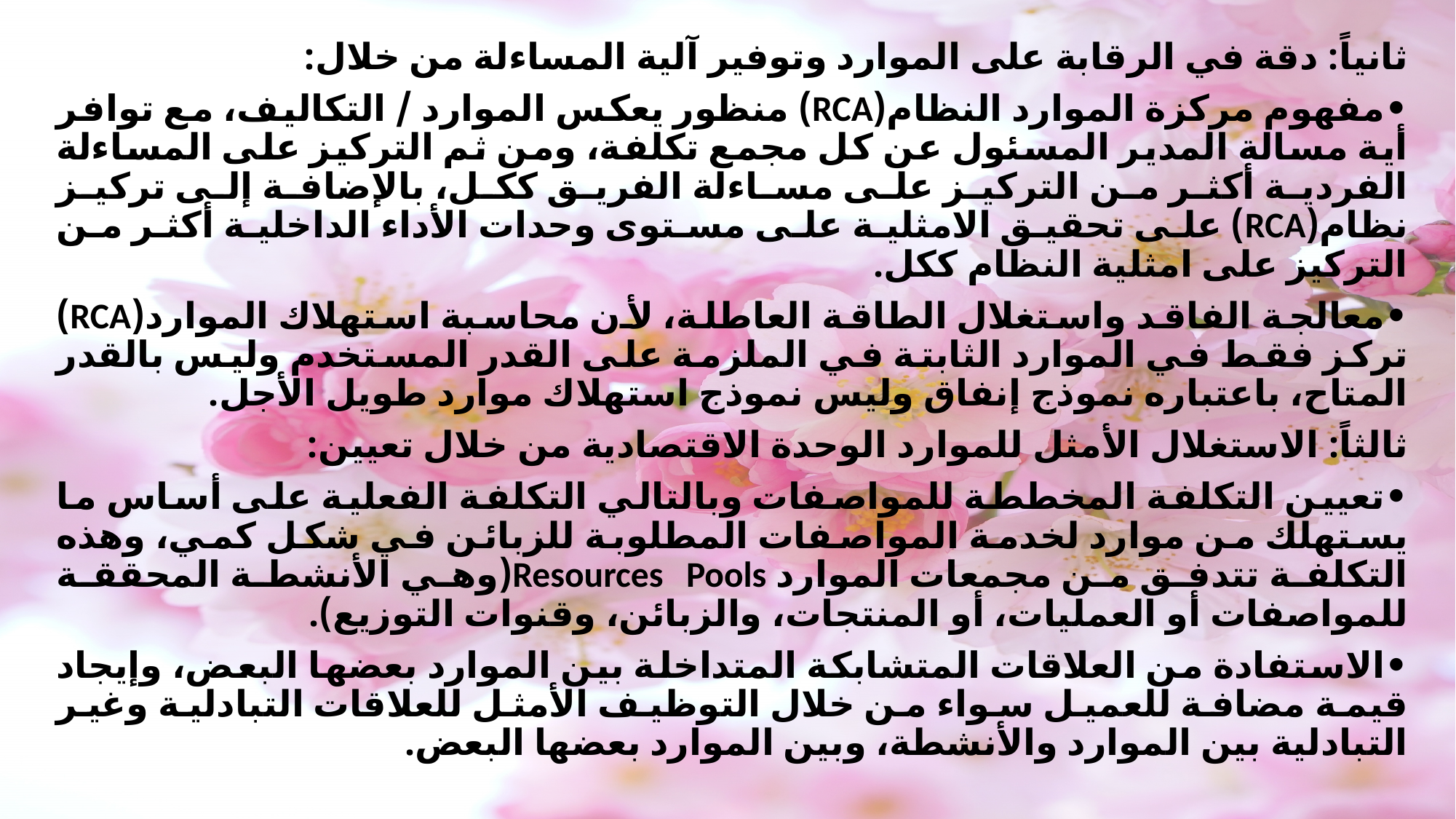

ثانياً: دقة في الرقابة على الموارد وتوفير آلية المساءلة من خلال:
•مفهوم مركزة الموارد النظام(RCA) منظور يعكس الموارد / التكاليف، مع توافر أية مسالة المدير المسئول عن كل مجمع تكلفة، ومن ثم التركيز على المساءلة الفردية أكثر من التركيز على مساءلة الفريق ككل، بالإضافة إلى تركيز نظام(RCA) على تحقيق الامثلية على مستوى وحدات الأداء الداخلية أكثر من التركيز على امثلية النظام ككل.
•معالجة الفاقد واستغلال الطاقة العاطلة، لأن محاسبة استهلاك الموارد(RCA) تركز فقط في الموارد الثابتة في الملزمة على القدر المستخدم وليس بالقدر المتاح، باعتباره نموذج إنفاق وليس نموذج استهلاك موارد طويل الأجل.
ثالثاً: الاستغلال الأمثل للموارد الوحدة الاقتصادية من خلال تعيين:
•تعيين التكلفة المخططة للمواصفات وبالتالي التكلفة الفعلية على أساس ما يستهلك من موارد لخدمة المواصفات المطلوبة للزبائن في شكل کمي، وهذه التكلفة تتدفق من مجمعات الموارد Resources Pools(وهي الأنشطة المحققة للمواصفات أو العمليات، أو المنتجات، والزبائن، وقنوات التوزيع).
•الاستفادة من العلاقات المتشابكة المتداخلة بين الموارد بعضها البعض، وإيجاد قيمة مضافة للعميل سواء من خلال التوظيف الأمثل للعلاقات التبادلية وغير التبادلية بين الموارد والأنشطة، وبين الموارد بعضها البعض.

#